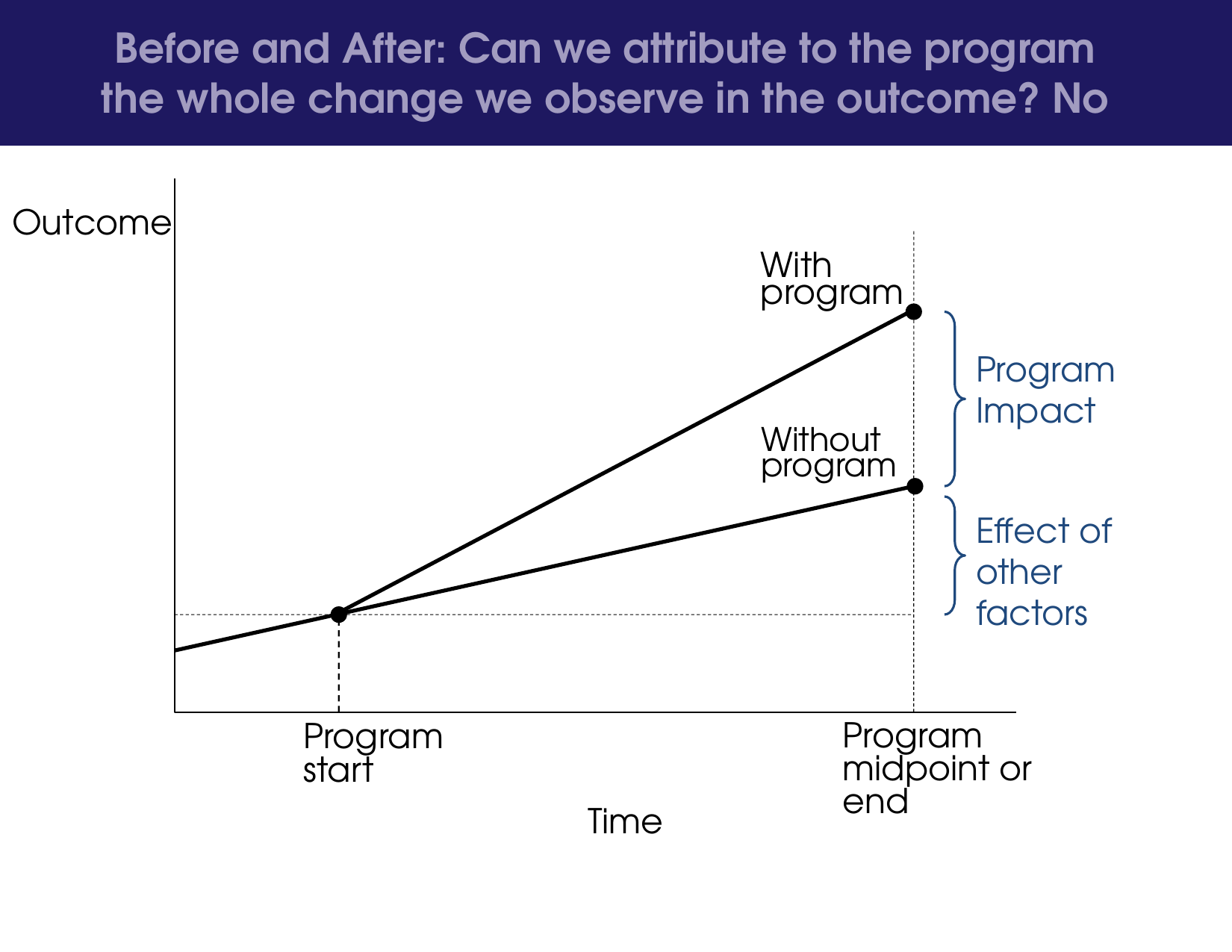

Before and After: Can we attribute to the program the whole change we observe in the outcome? No

Outcome

With
program

Program
Impact
Without
program

Effect of other factors

Program
midpoint or end
Program
start
Time